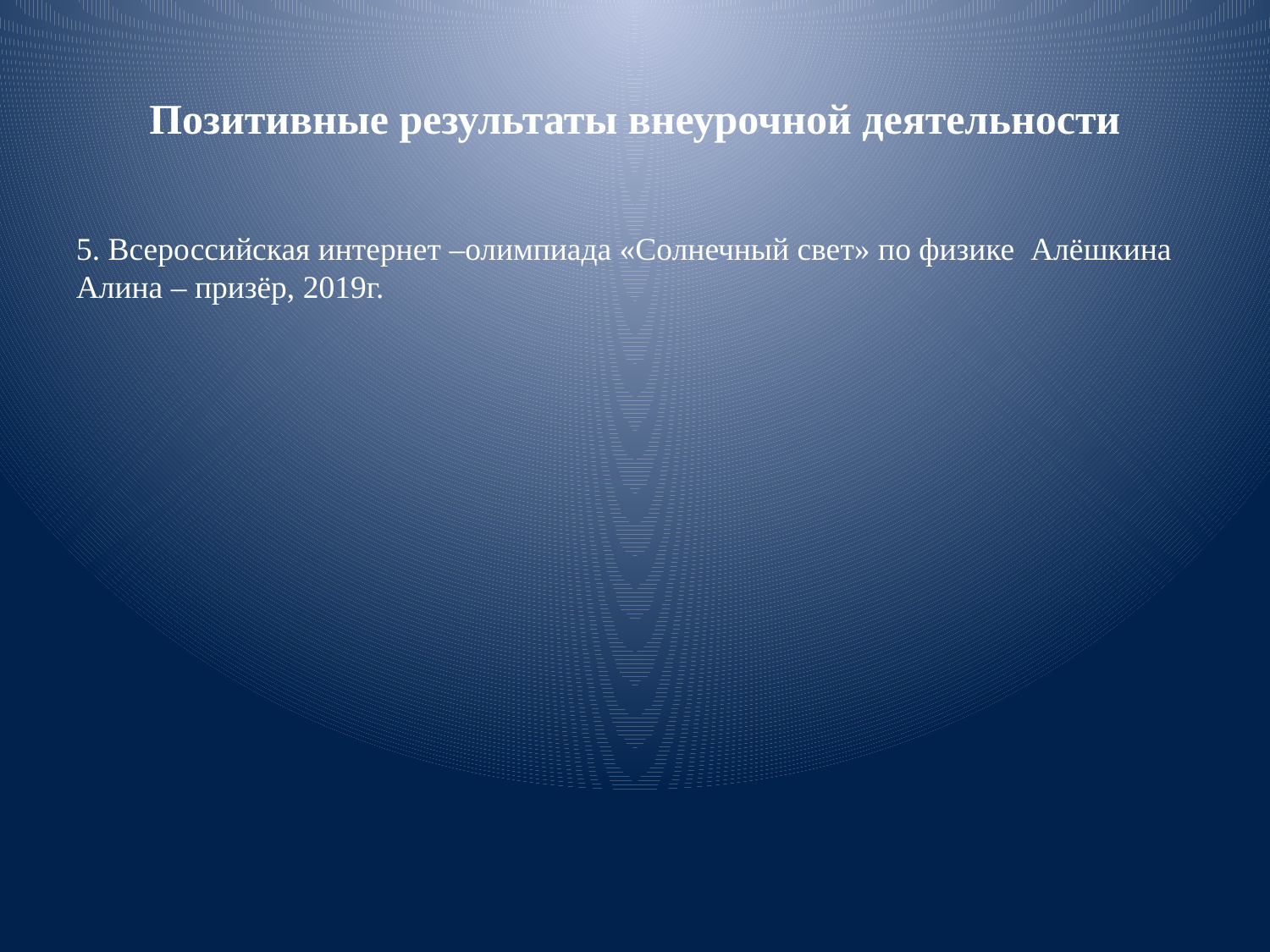

# Позитивные результаты внеурочной деятельности
5. Всероссийская интернет –олимпиада «Солнечный свет» по физике  Алёшкина Алина – призёр, 2019г.